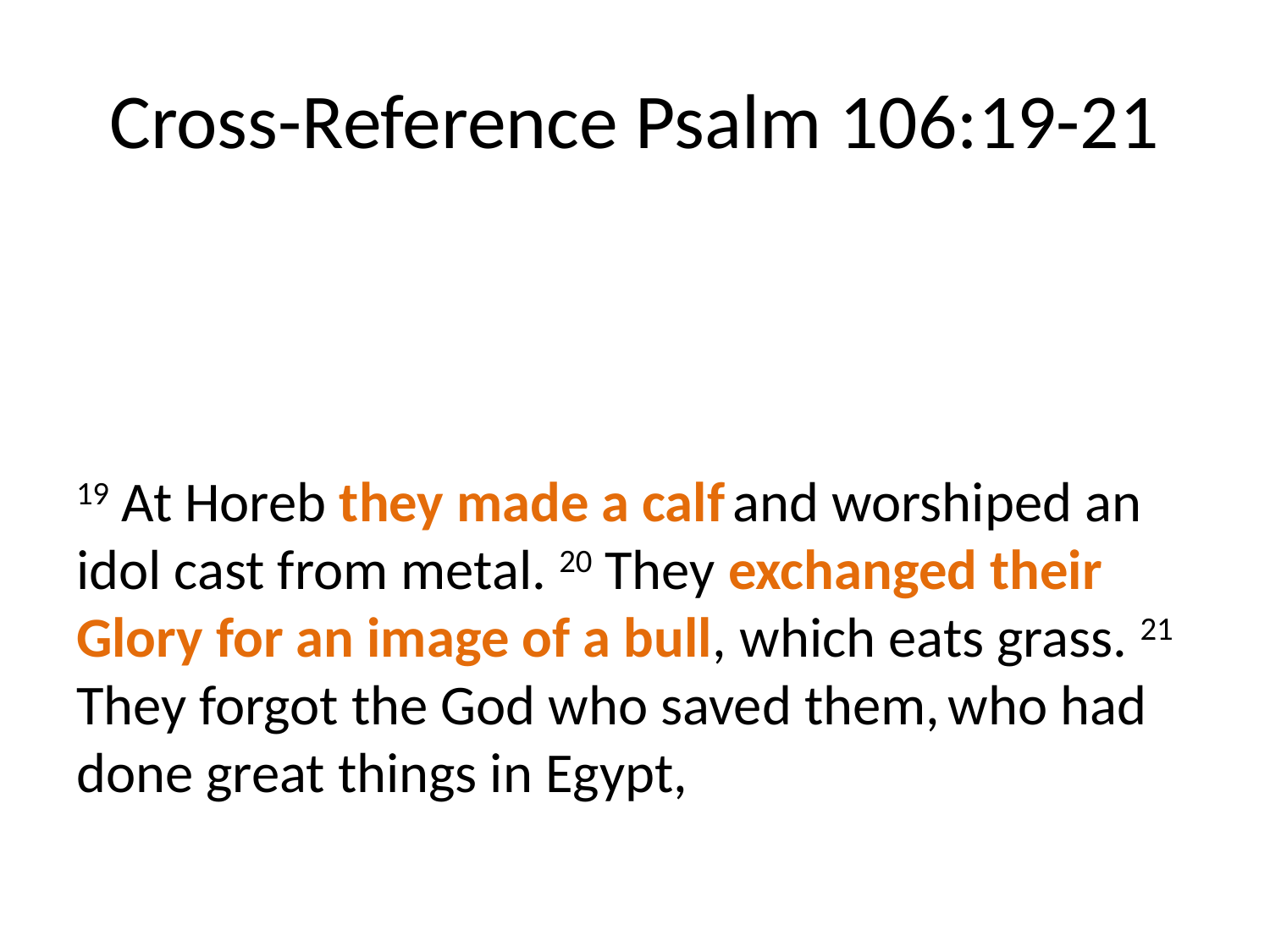

# Cross-Reference Psalm 106:19-21

19 At Horeb they made a calf and worshiped an idol cast from metal. 20 They exchanged their Glory for an image of a bull, which eats grass. 21 They forgot the God who saved them, who had done great things in Egypt,